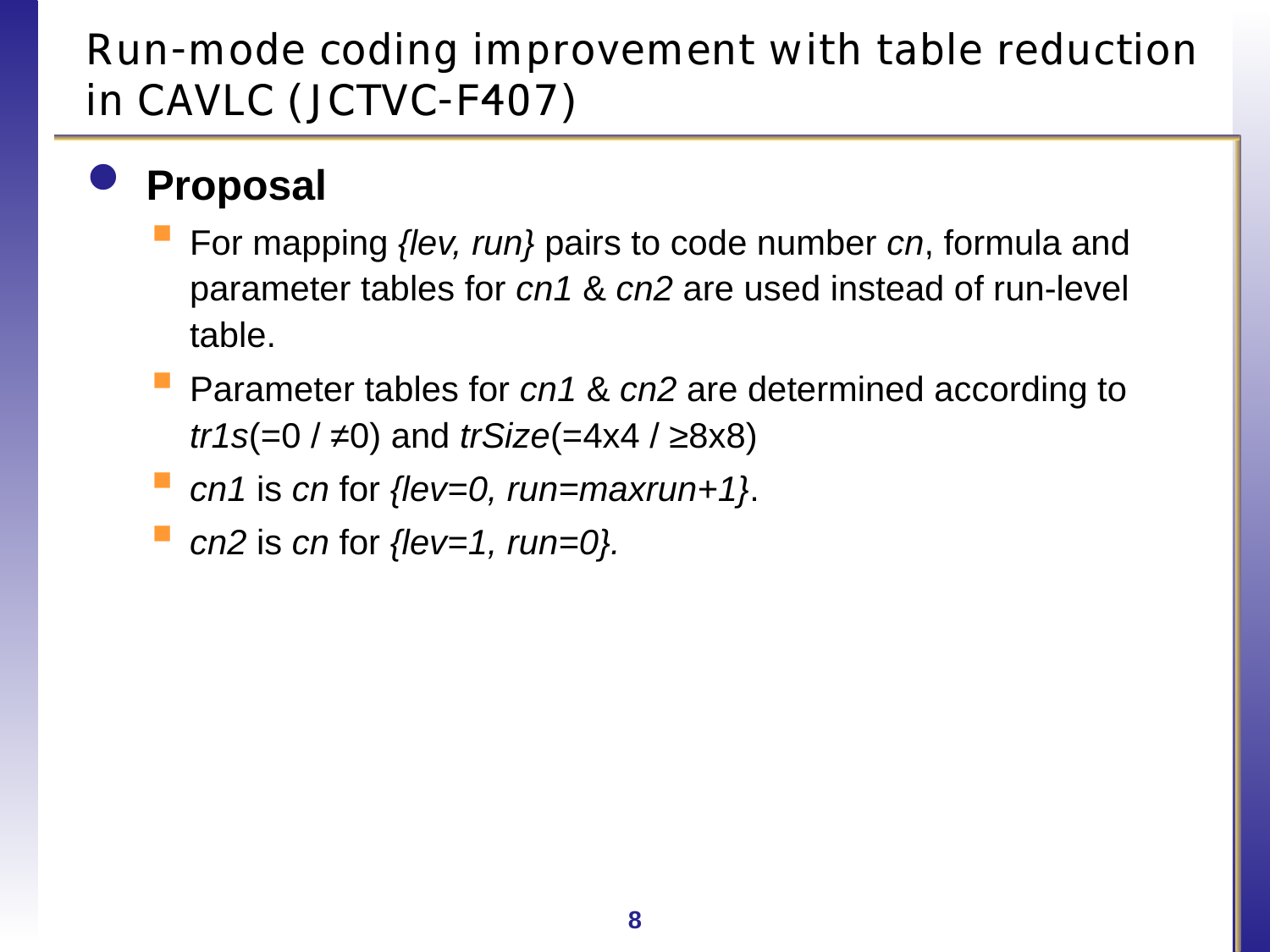

Run-mode coding improvement with table reduction in CAVLC (JCTVC-F407)
 Proposal
For mapping {lev, run} pairs to code number cn, formula and parameter tables for cn1 & cn2 are used instead of run-level table.
Parameter tables for cn1 & cn2 are determined according to tr1s(=0 / ≠0) and trSize(=4x4 / ≥8x8)
cn1 is cn for {lev=0, run=maxrun+1}.
cn2 is cn for {lev=1, run=0}.

8